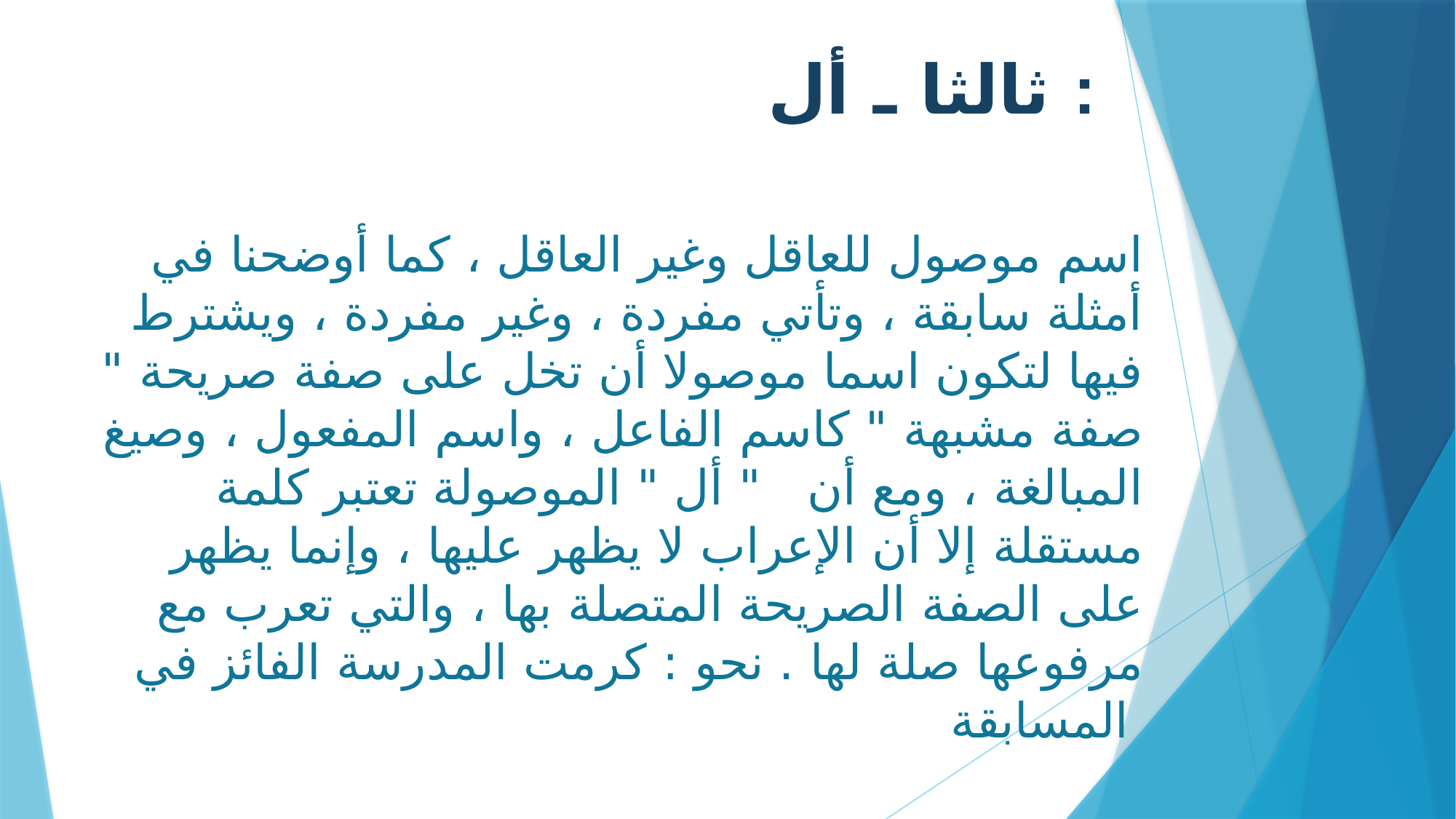

# ثالثا ـ أل :
اسم موصول للعاقل وغير العاقل ، كما أوضحنا في أمثلة سابقة ، وتأتي مفردة ، وغير مفردة ، ويشترط فيها لتكون اسما موصولا أن تخل على صفة صريحة " صفة مشبهة " كاسم الفاعل ، واسم المفعول ، وصيغ المبالغة ، ومع أن   " أل " الموصولة تعتبر كلمة مستقلة إلا أن الإعراب لا يظهر عليها ، وإنما يظهر على الصفة الصريحة المتصلة بها ، والتي تعرب مع مرفوعها صلة لها . نحو : كرمت المدرسة الفائز في المسابقة